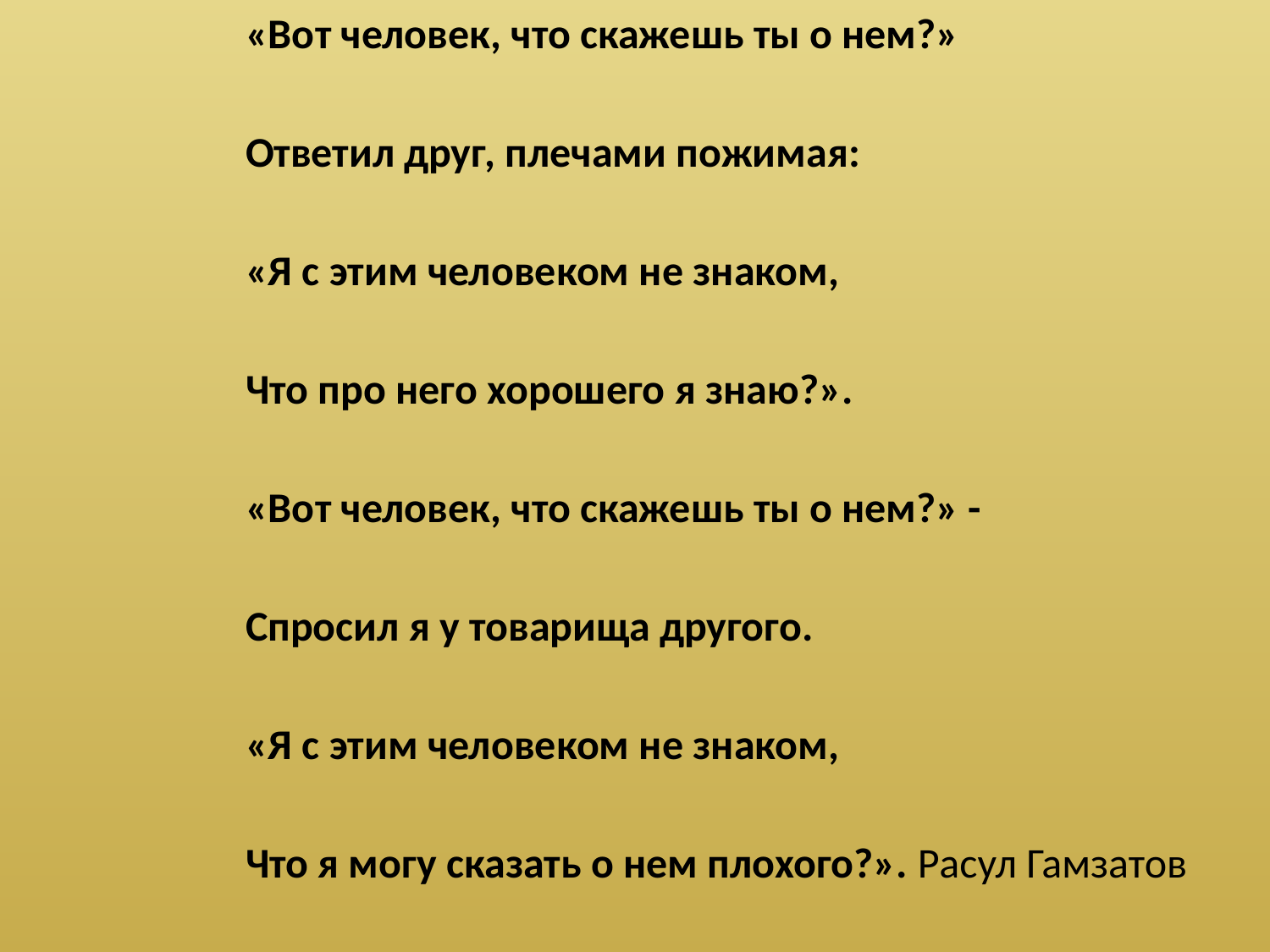

«Вот человек, что скажешь ты о нем?»

Ответил друг, плечами пожимая:

«Я с этим человеком не знаком,

Что про него хорошего я знаю?».

«Вот человек, что скажешь ты о нем?» -

Спросил я у товарища другого.

«Я с этим человеком не знаком,

Что я могу сказать о нем плохого?». Расул Гамзатов